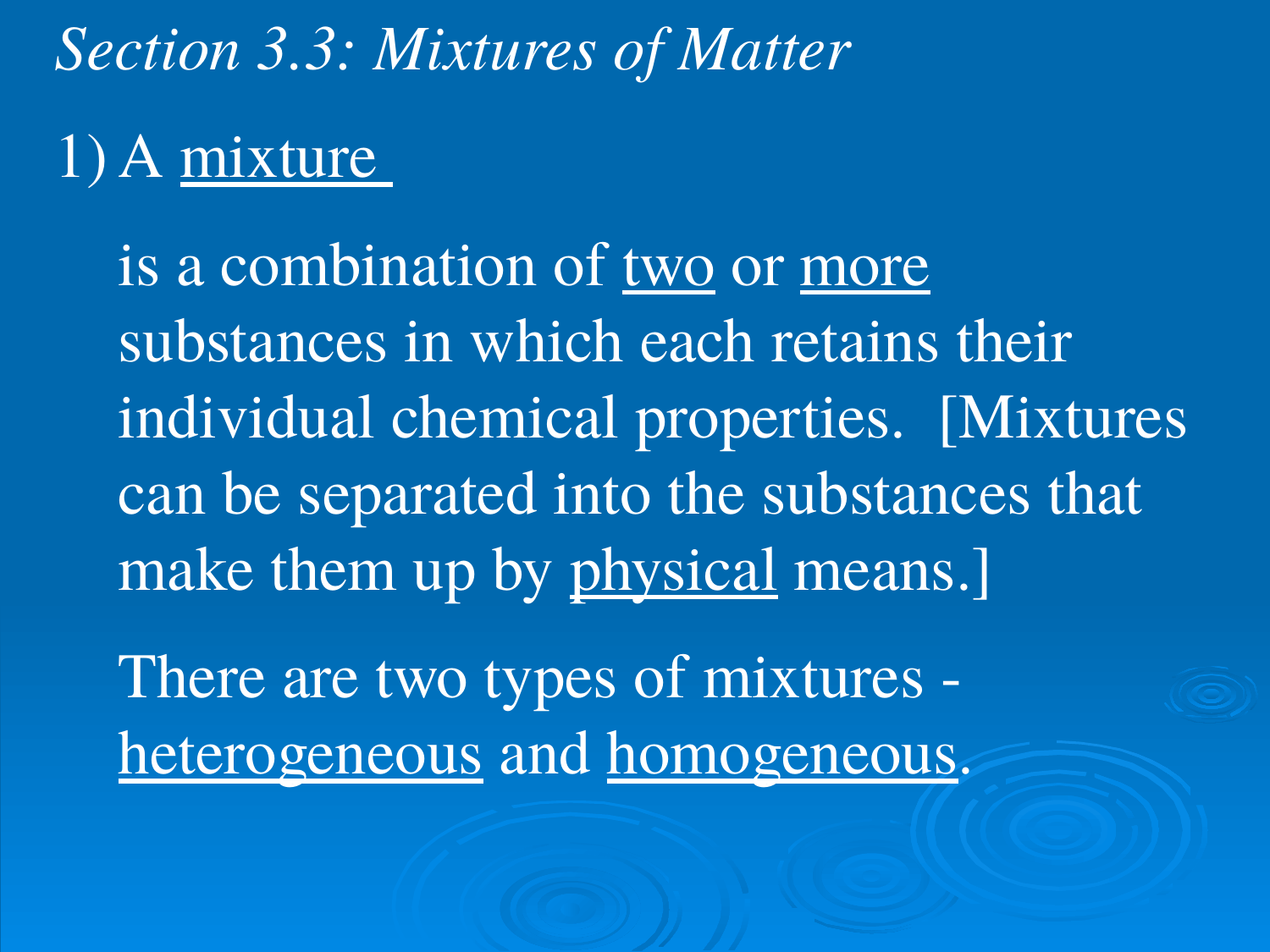

Section 3.3: Mixtures of Matter
A mixture
	is a combination of two or more substances in which each retains their individual chemical properties.  [Mixtures can be separated into the substances that make them up by physical means.]
	There are two types of mixtures - heterogeneous and homogeneous.